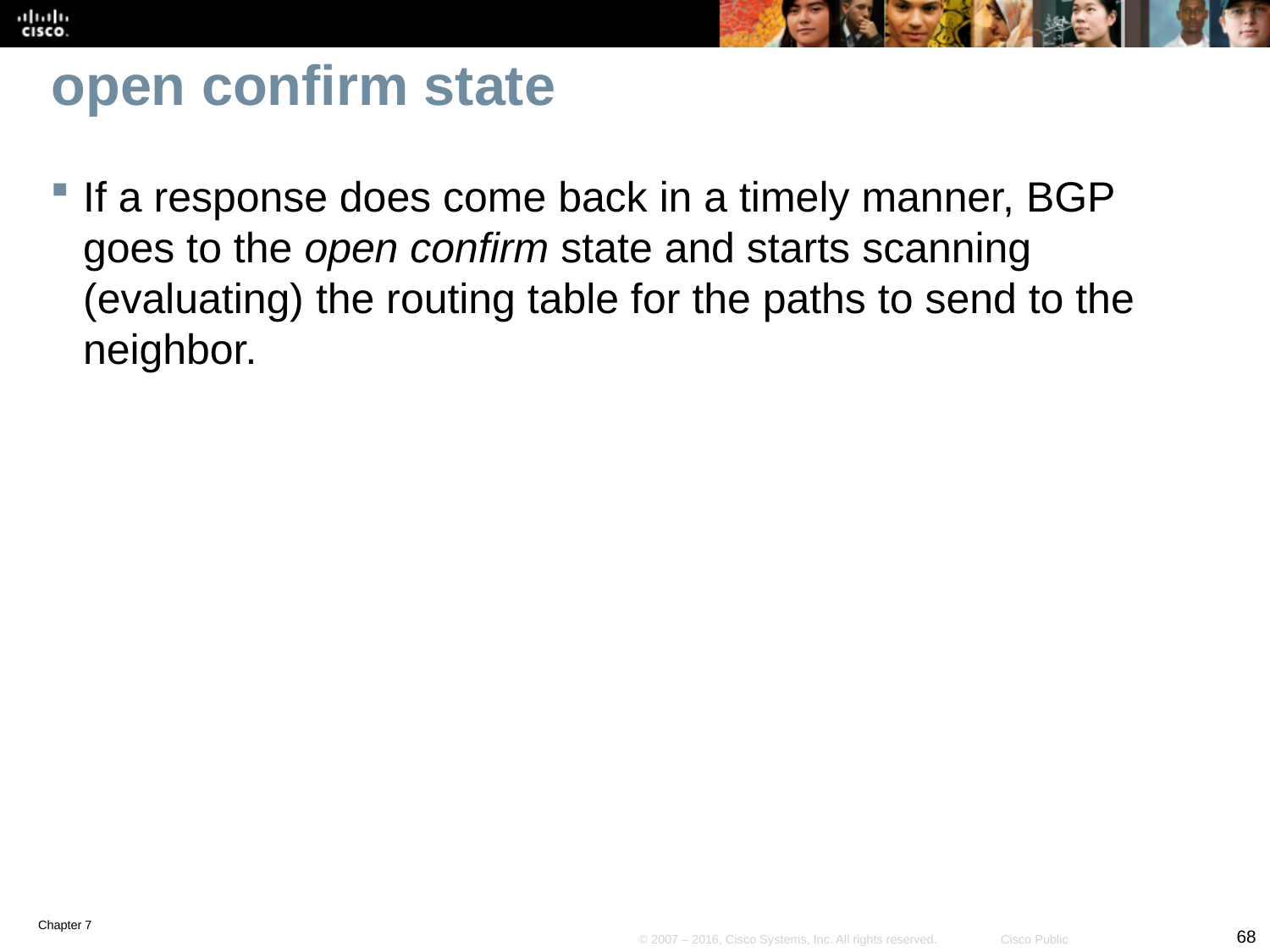

# open confirm state
If a response does come back in a timely manner, BGP goes to the open confirm state and starts scanning (evaluating) the routing table for the paths to send to the neighbor.